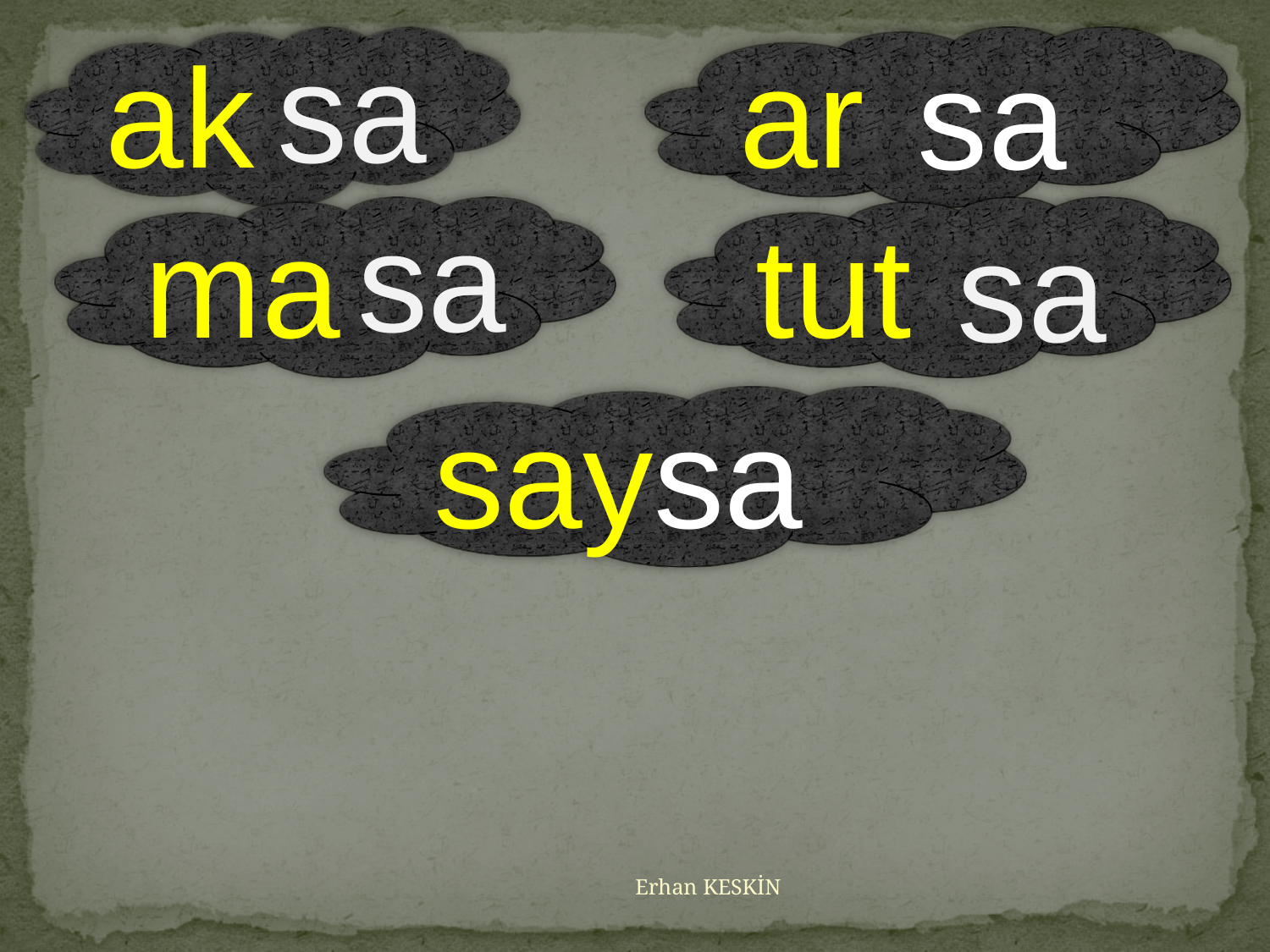

ak
sa
ar
sa
ma
sa
tut
sa
saysa

Erhan KESKİN